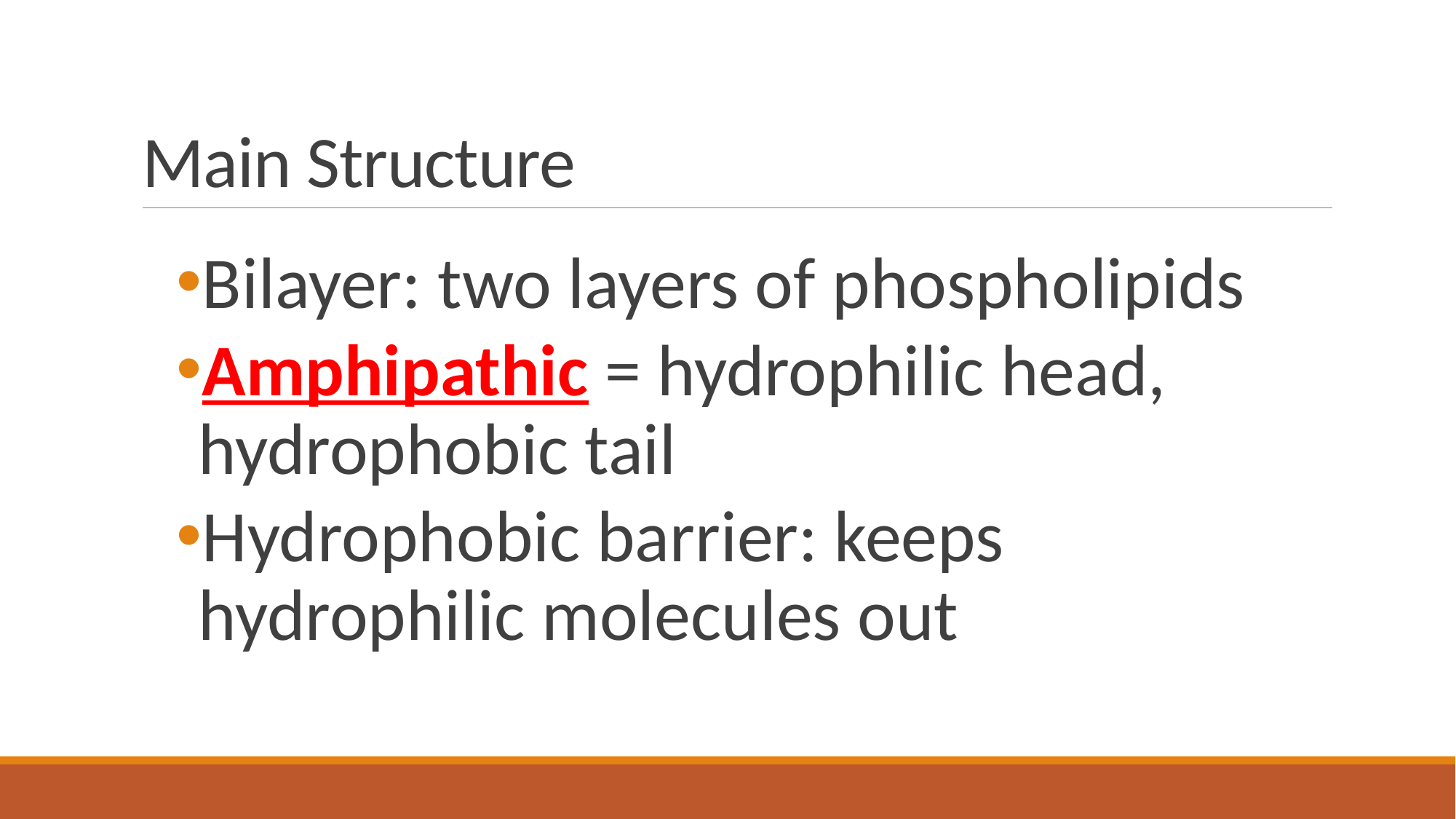

# Main Structure
Bilayer: two layers of phospholipids
Amphipathic = hydrophilic head, hydrophobic tail
Hydrophobic barrier: keeps hydrophilic molecules out